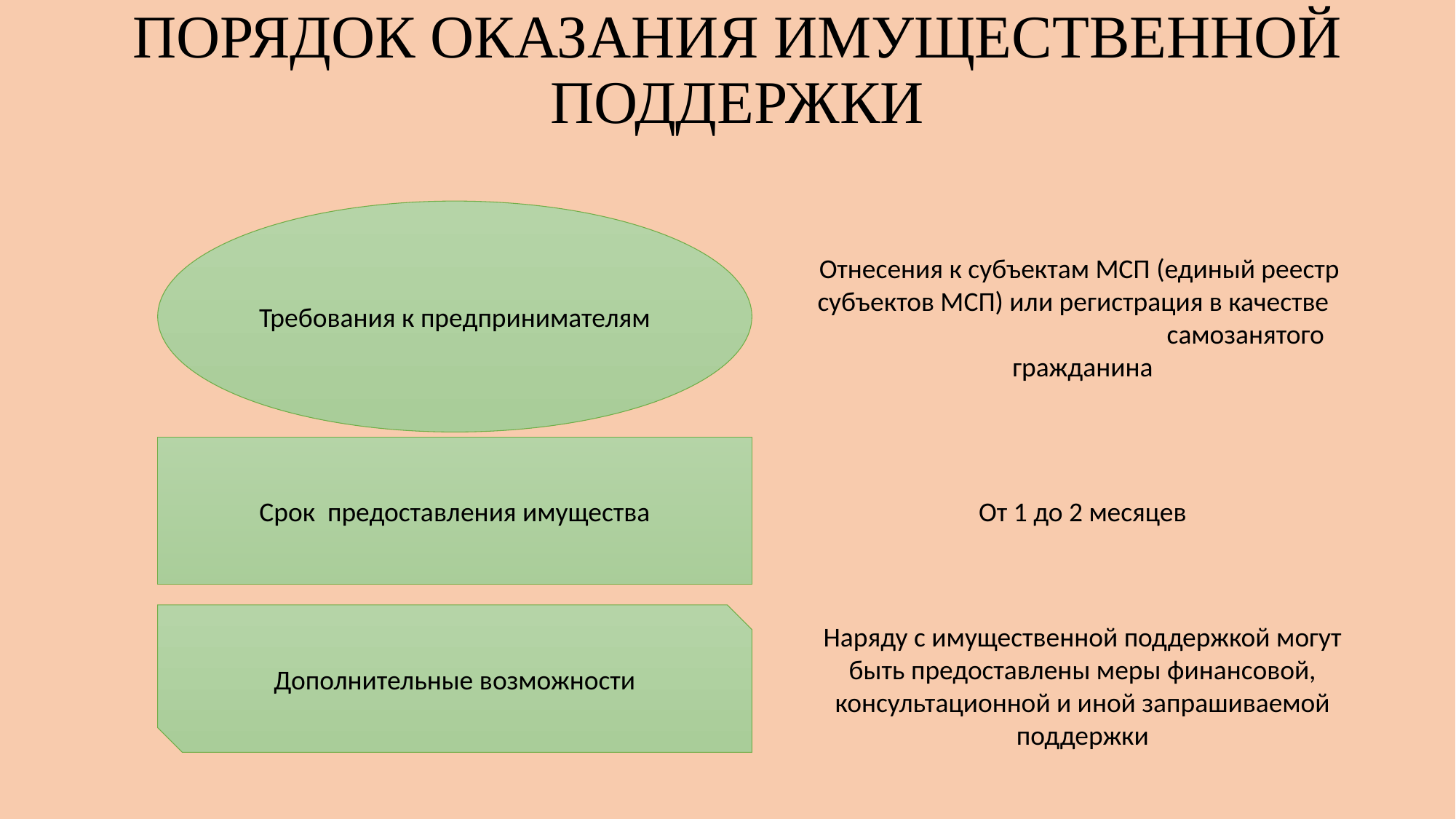

ПОРЯДОК ОКАЗАНИЯ ИМУЩЕСТВЕННОЙ ПОДДЕРЖКИ

Требования к предпринимателям
Отнесения к субъектам МСП (единый реестр  субъектов МСП) или регистрация в качестве                                                         самозанятого гражданина
Срок  предоставления имущества
От 1 до 2 месяцев
Дополнительные возможности
Наряду с имущественной поддержкой могут быть предоставлены меры финансовой, консультационной и иной запрашиваемой поддержки